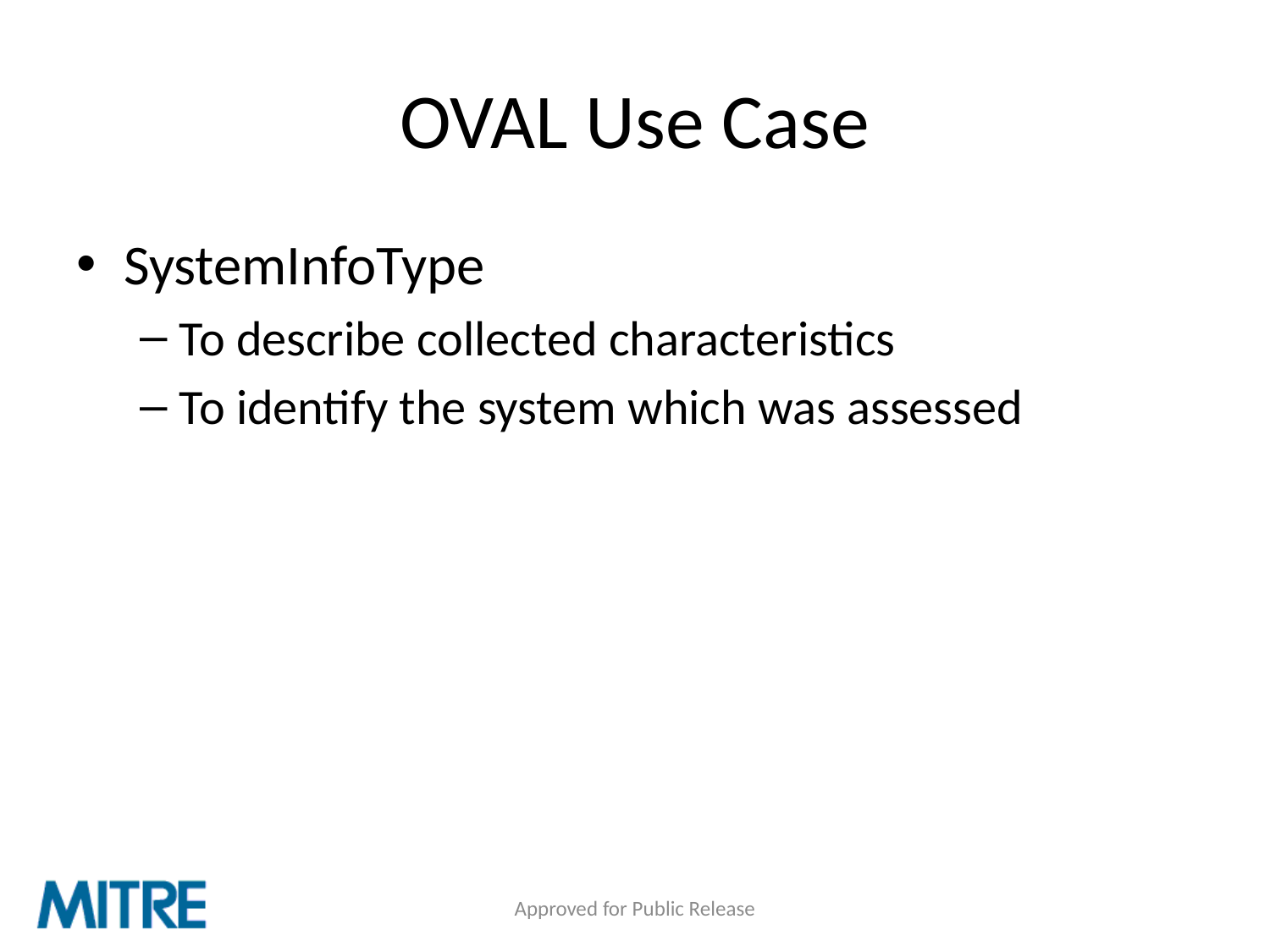

# OVAL Use Case
SystemInfoType
To describe collected characteristics
To identify the system which was assessed
Approved for Public Release